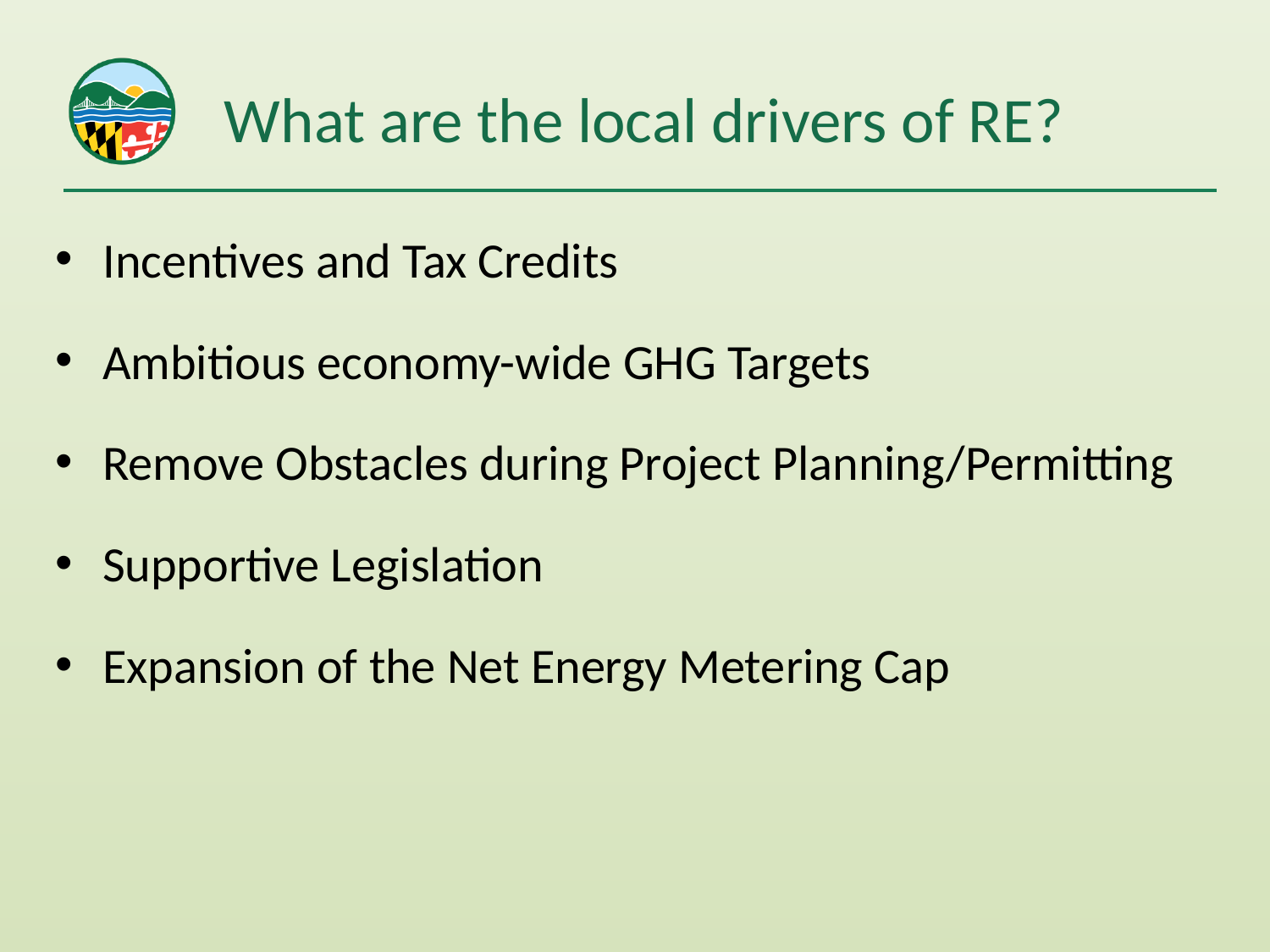

# What are the local drivers of RE?
Incentives and Tax Credits
Ambitious economy-wide GHG Targets
Remove Obstacles during Project Planning/Permitting
Supportive Legislation
Expansion of the Net Energy Metering Cap